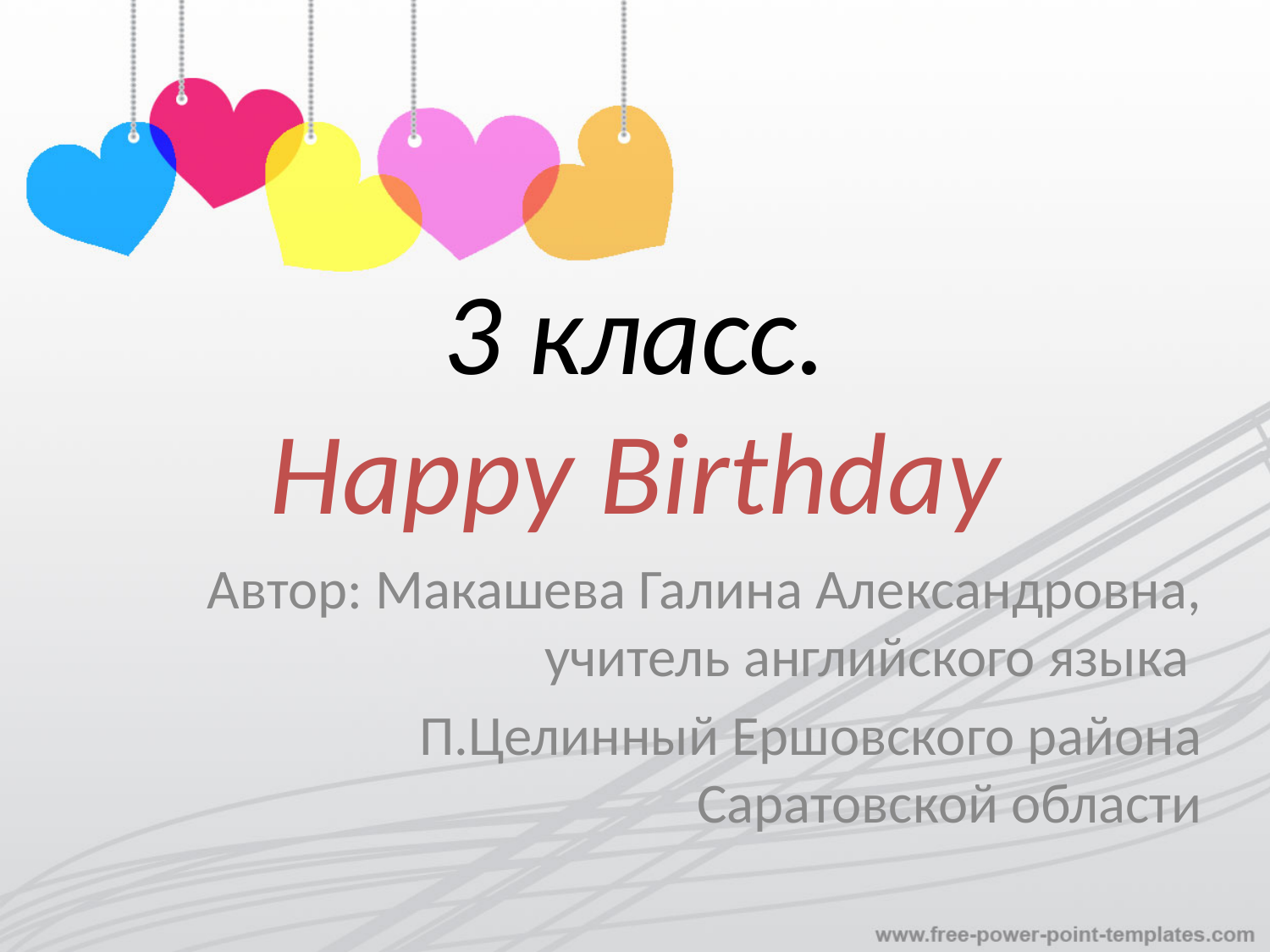

# 3 класс. Happy Birthday
Автор: Макашева Галина Александровна, учитель английского языка
П.Целинный Ершовского района Саратовской области